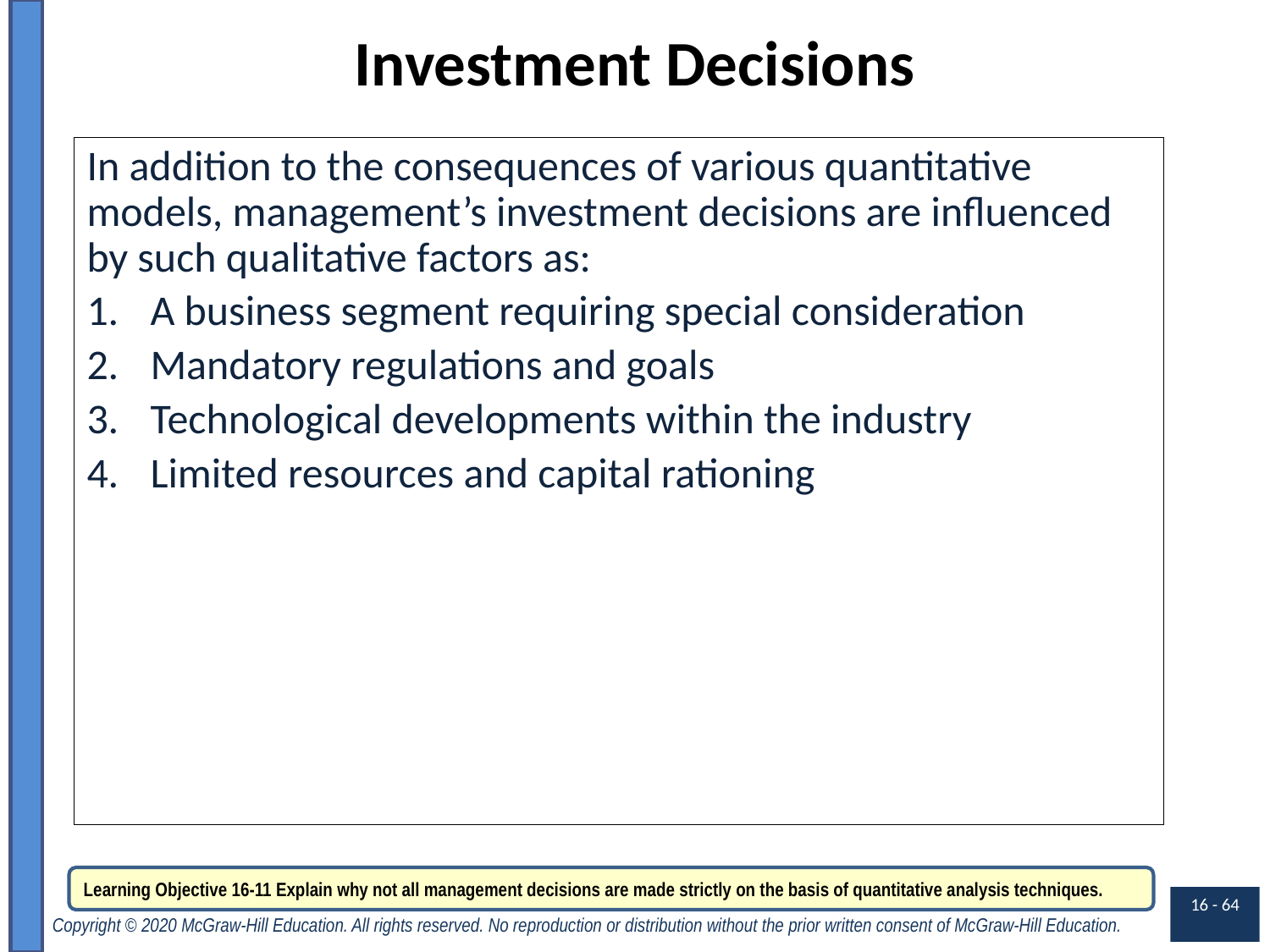

# Investment Decisions
In addition to the consequences of various quantitative models, management’s investment decisions are influenced by such qualitative factors as:
A business segment requiring special consideration
Mandatory regulations and goals
Technological developments within the industry
Limited resources and capital rationing

Learning Objective 16-11 Explain why not all management decisions are made strictly on the basis of quantitative analysis techniques.